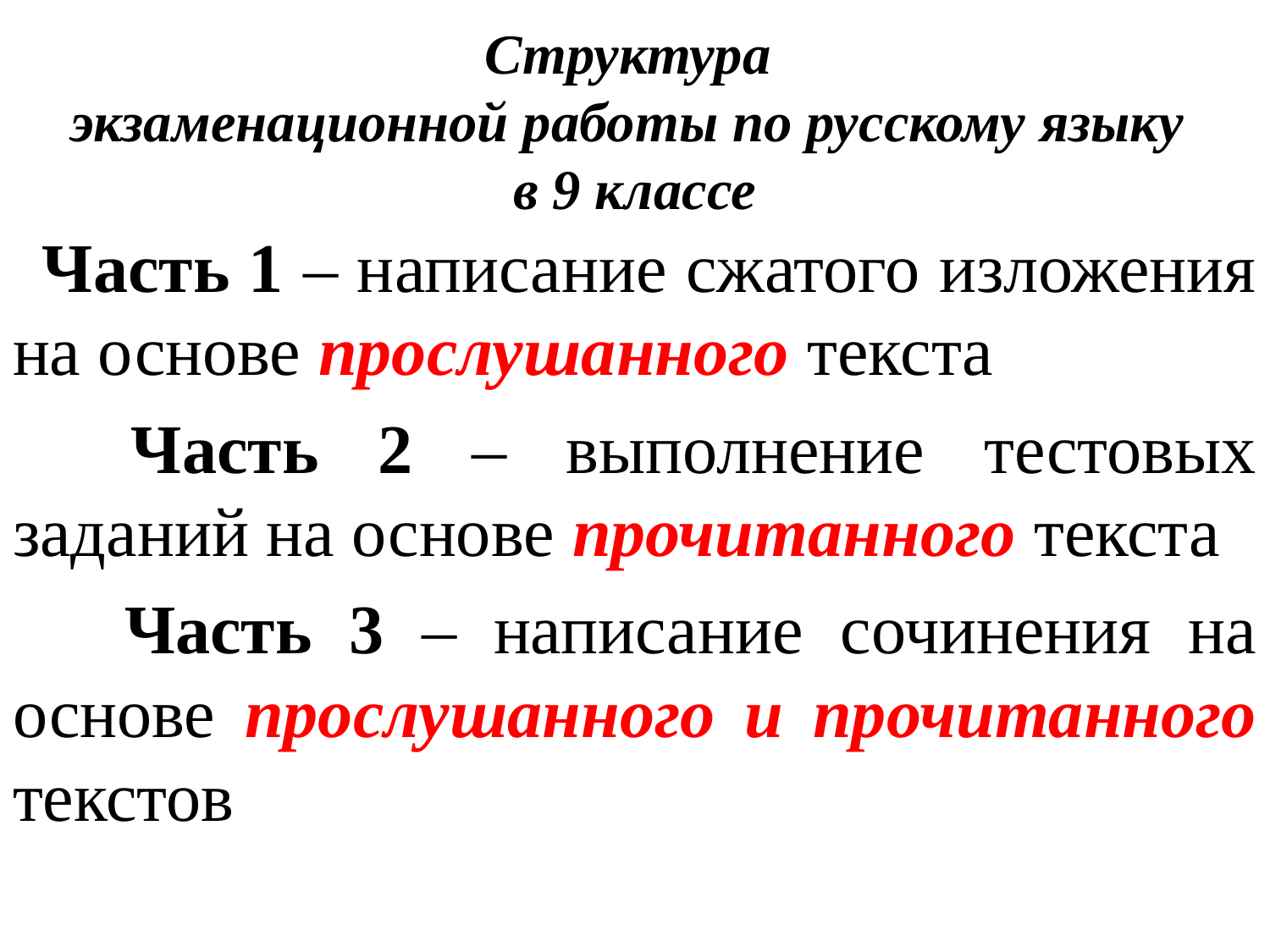

# Структура экзаменационной работы по русскому языку в 9 классе
  Часть 1 – написание сжатого изложения на основе прослушанного текста
  Часть 2 – выполнение тестовых заданий на основе прочитанного текста
   Часть 3 – написание сочинения на основе прослушанного и прочитанного текстов